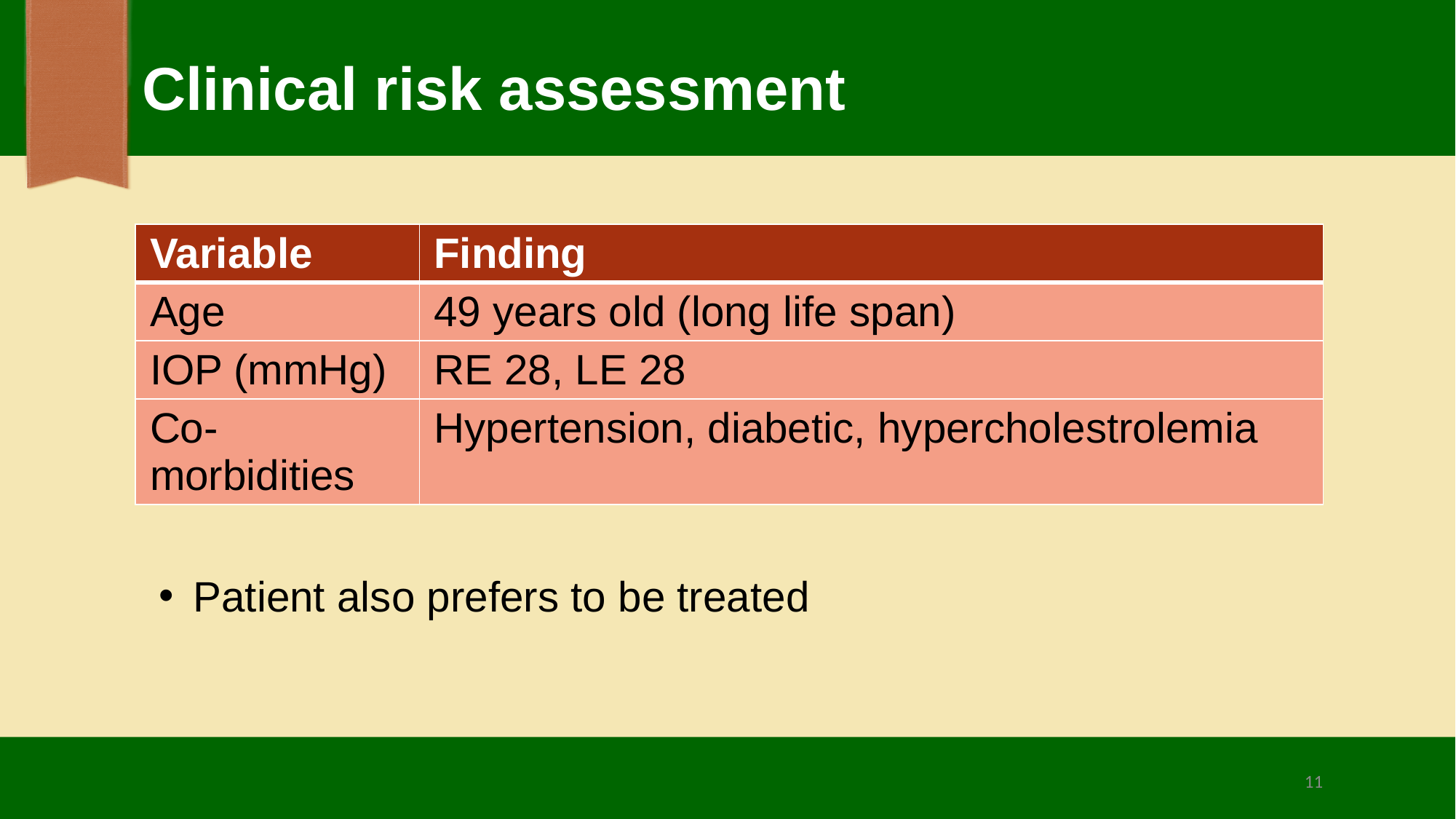

# Clinical risk assessment
| Variable | Finding |
| --- | --- |
| Age | 49 years old (long life span) |
| IOP (mmHg) | RE 28, LE 28 |
| Co-morbidities | Hypertension, diabetic, hypercholestrolemia |
Patient also prefers to be treated
11